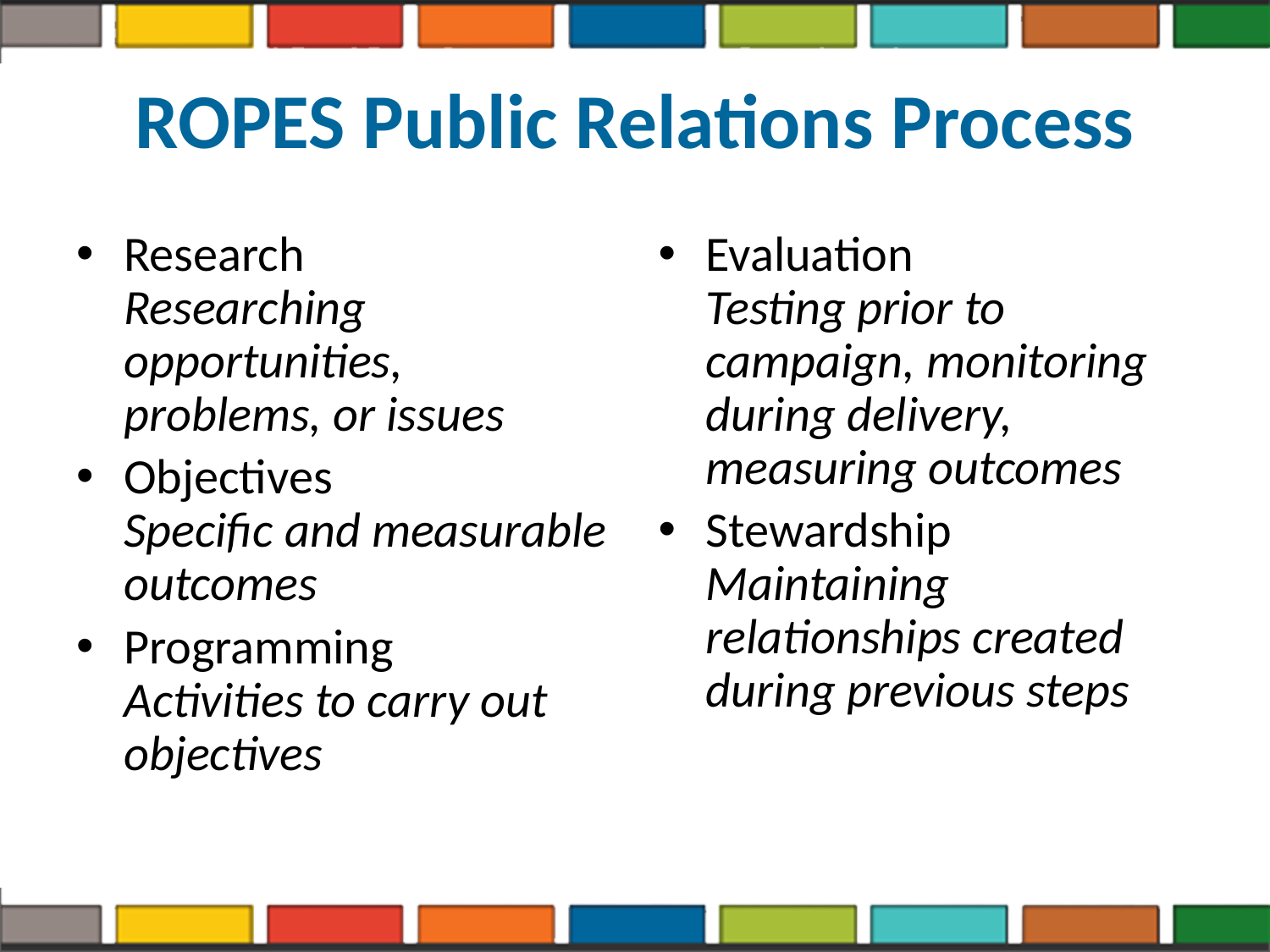

# ROPES Public Relations Process
Research
Researching opportunities, problems, or issues
Objectives
Specific and measurable outcomes
Programming
Activities to carry out objectives
Evaluation
Testing prior to campaign, monitoring during delivery, measuring outcomes
Stewardship
Maintaining relationships created during previous steps